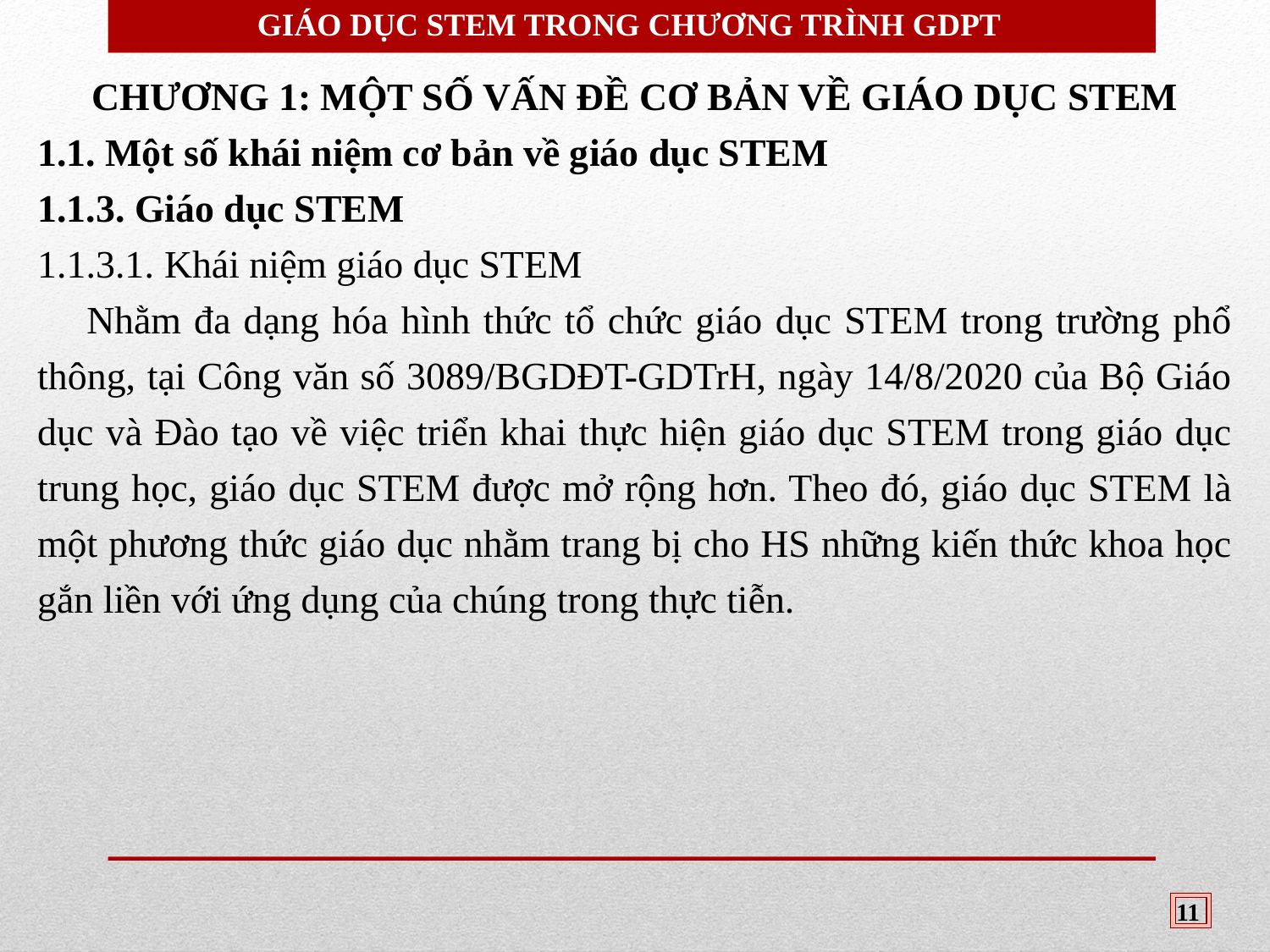

GIÁO DỤC STEM TRONG CHƯƠNG TRÌNH GDPT
CHƯƠNG 1: MỘT SỐ VẤN ĐỀ CƠ BẢN VỀ GIÁO DỤC STEM
1.1. Một số khái niệm cơ bản về giáo dục STEM
1.1.3. Giáo dục STEM
1.1.3.1.	Khái niệm giáo dục STEM
	Nhằm đa dạng hóa hình thức tổ chức giáo dục STEM trong trường phổ thông, tại Công văn số 3089/BGDĐT-GDTrH, ngày 14/8/2020 của Bộ Giáo dục và Đào tạo về việc triển khai thực hiện giáo dục STEM trong giáo dục trung học, giáo dục STEM được mở rộng hơn. Theo đó, giáo dục STEM là một phương thức giáo dục nhằm trang bị cho HS những kiến thức khoa học gắn liền với ứng dụng của chúng trong thực tiễn.

11